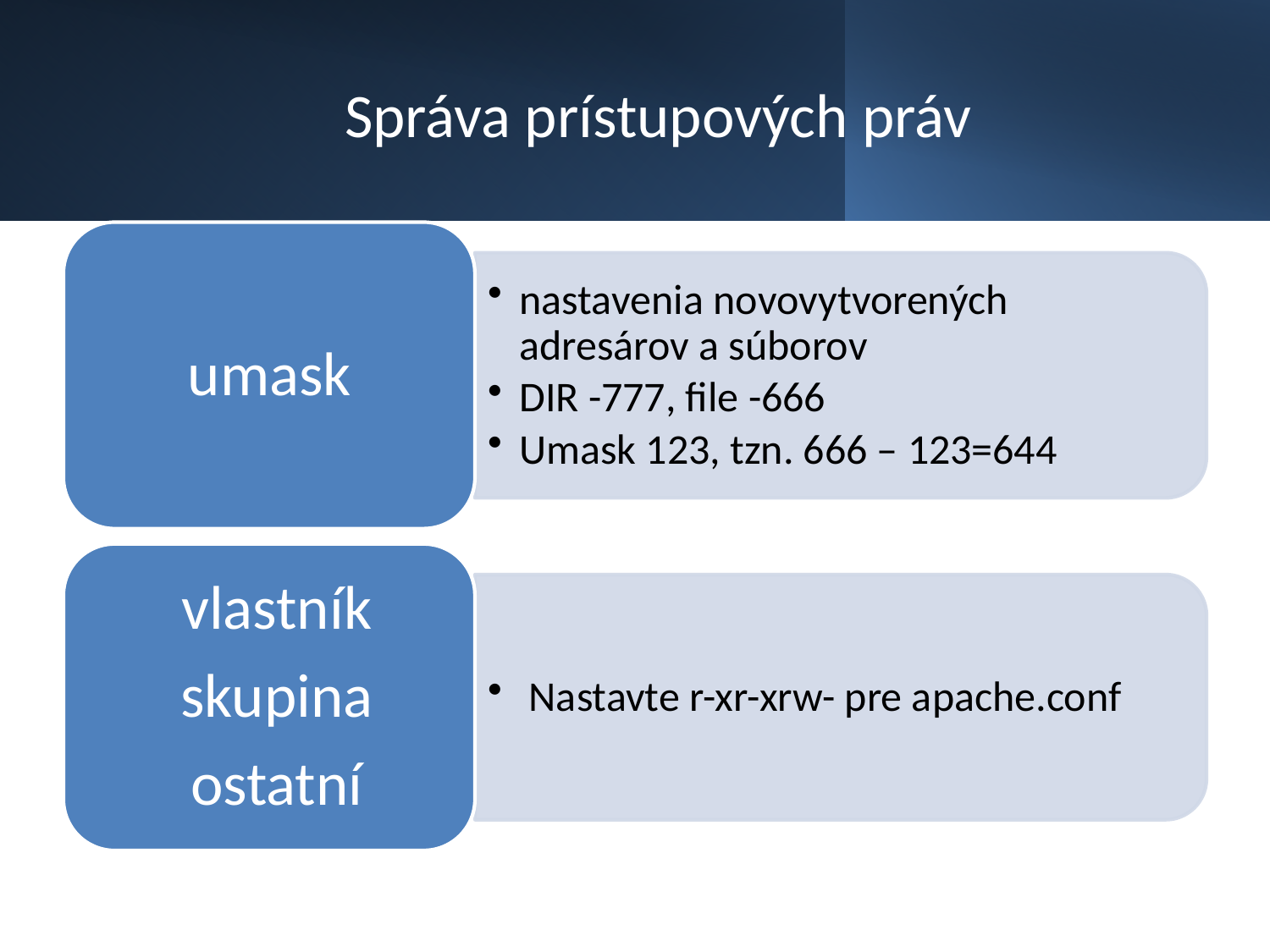

# Správa prístupových práv
nastavenia novovytvorených adresárov a súborov
DIR -777, file -666
Umask 123, tzn. 666 – 123=644
umask
 Nastavte r-xr-xrw- pre apache.conf
vlastník
skupina
ostatní